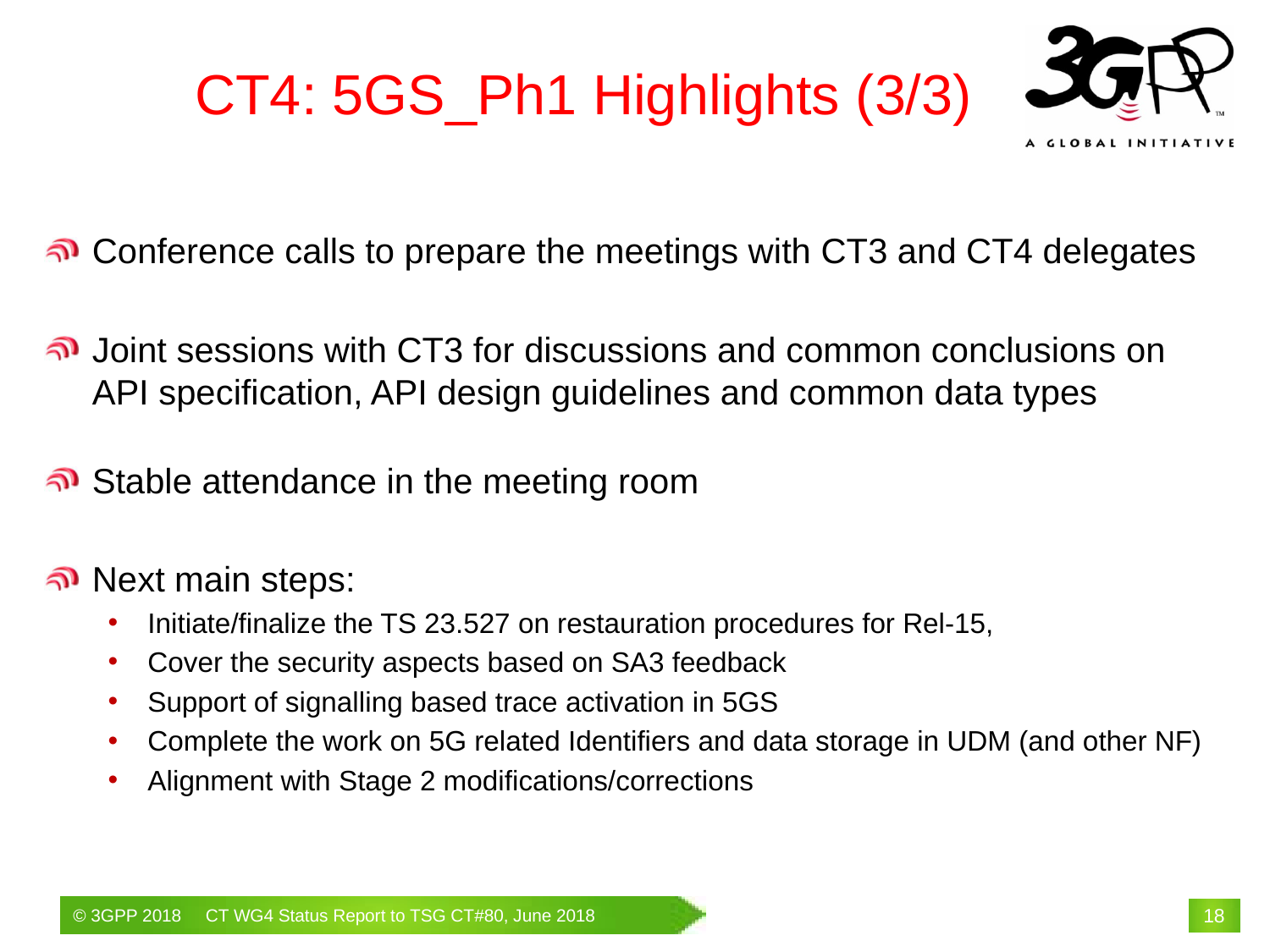

# CT4: 5GS_Ph1 Highlights (3/3)
Conference calls to prepare the meetings with CT3 and CT4 delegates

Joint sessions with CT3 for discussions and common conclusions on API specification, API design guidelines and common data types

Stable attendance in the meeting room

Next main steps:
Initiate/finalize the TS 23.527 on restauration procedures for Rel-15,
Cover the security aspects based on SA3 feedback
Support of signalling based trace activation in 5GS
Complete the work on 5G related Identifiers and data storage in UDM (and other NF)
Alignment with Stage 2 modifications/corrections